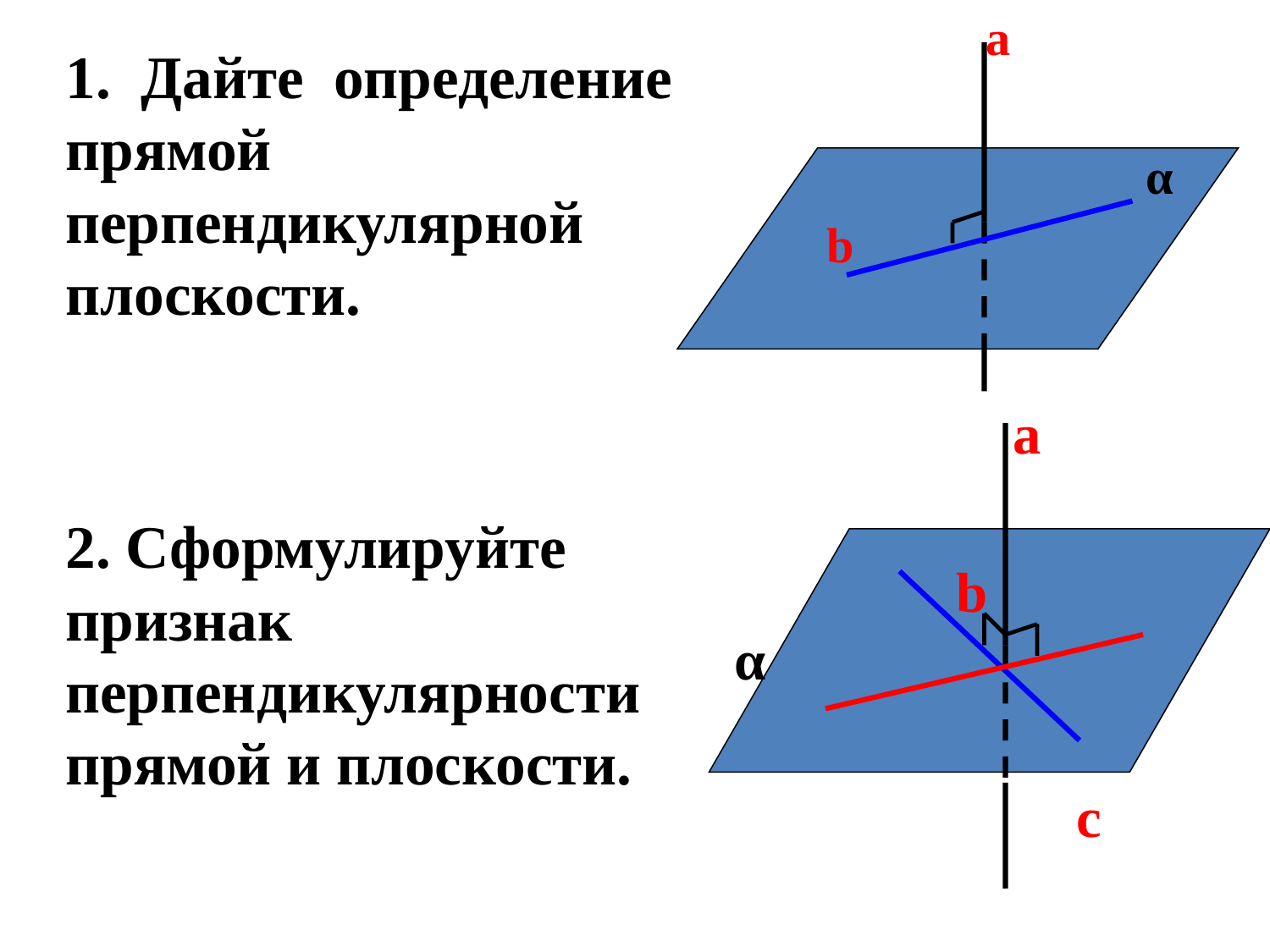

а

                                      α
            b

1.  Дайте  определение прямой перпендикулярной  плоскости.

2. Сформулируйте признак перпендикулярности прямой и плоскости.

                         а

                     b                    α

                                                                                              c